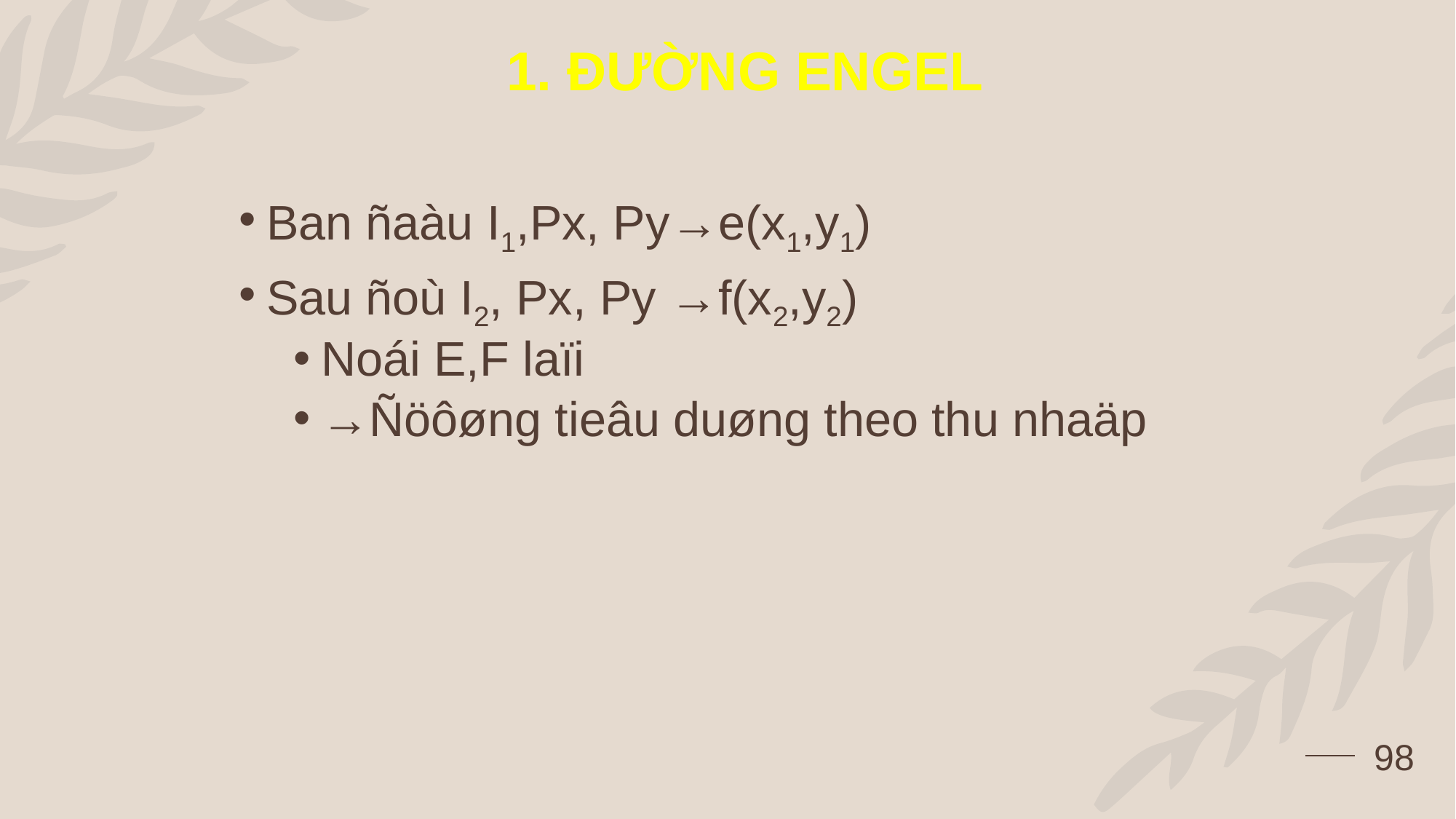

1. ĐƯỜNG ENGEL
#
Ban ñaàu I1,Px, Py→e(x1,y1)
Sau ñoù I2, Px, Py →f(x2,y2)
Noái E,F laïi
→Ñöôøng tieâu duøng theo thu nhaäp
98